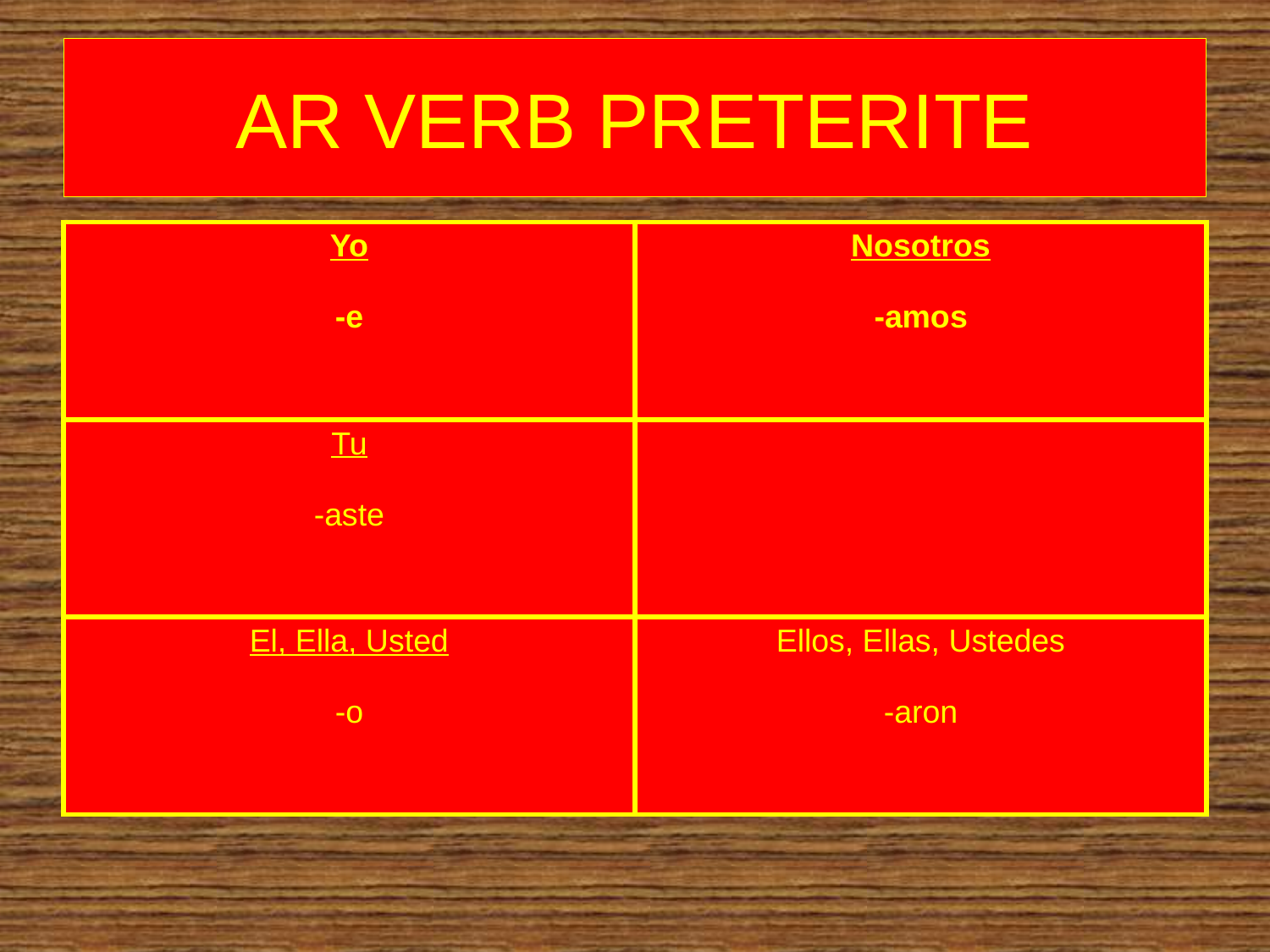

# AR VERB PRETERITE
| Yo -e | Nosotros -amos |
| --- | --- |
| Tu -aste |  |
| El, Ella, Usted -o | Ellos, Ellas, Ustedes -aron |